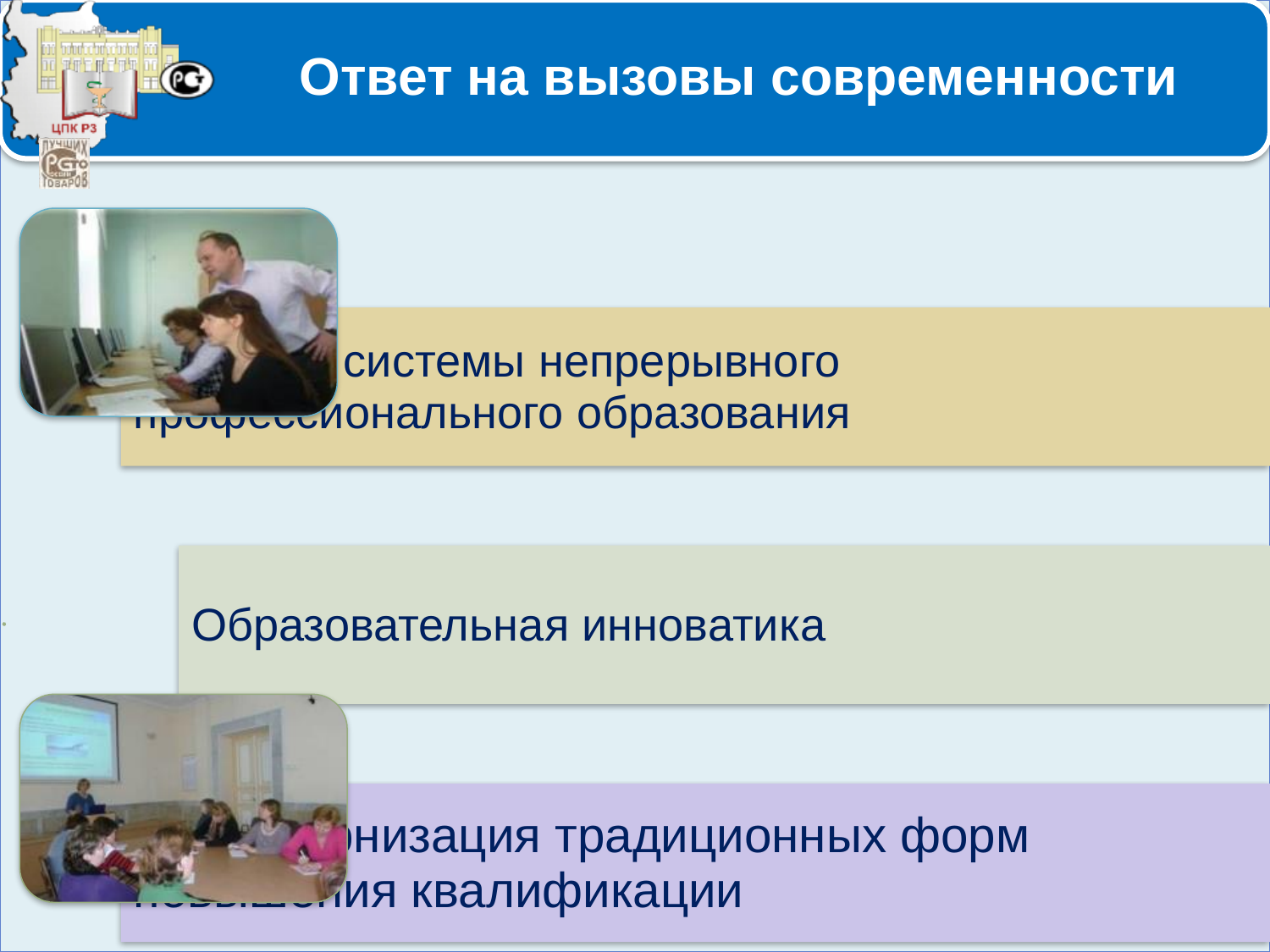

# Ответ на вызовы современности
Развитие системы непрерывного профессионального образования
     Модернизация традиционных форм повышения квалификации
Образовательная инноватика